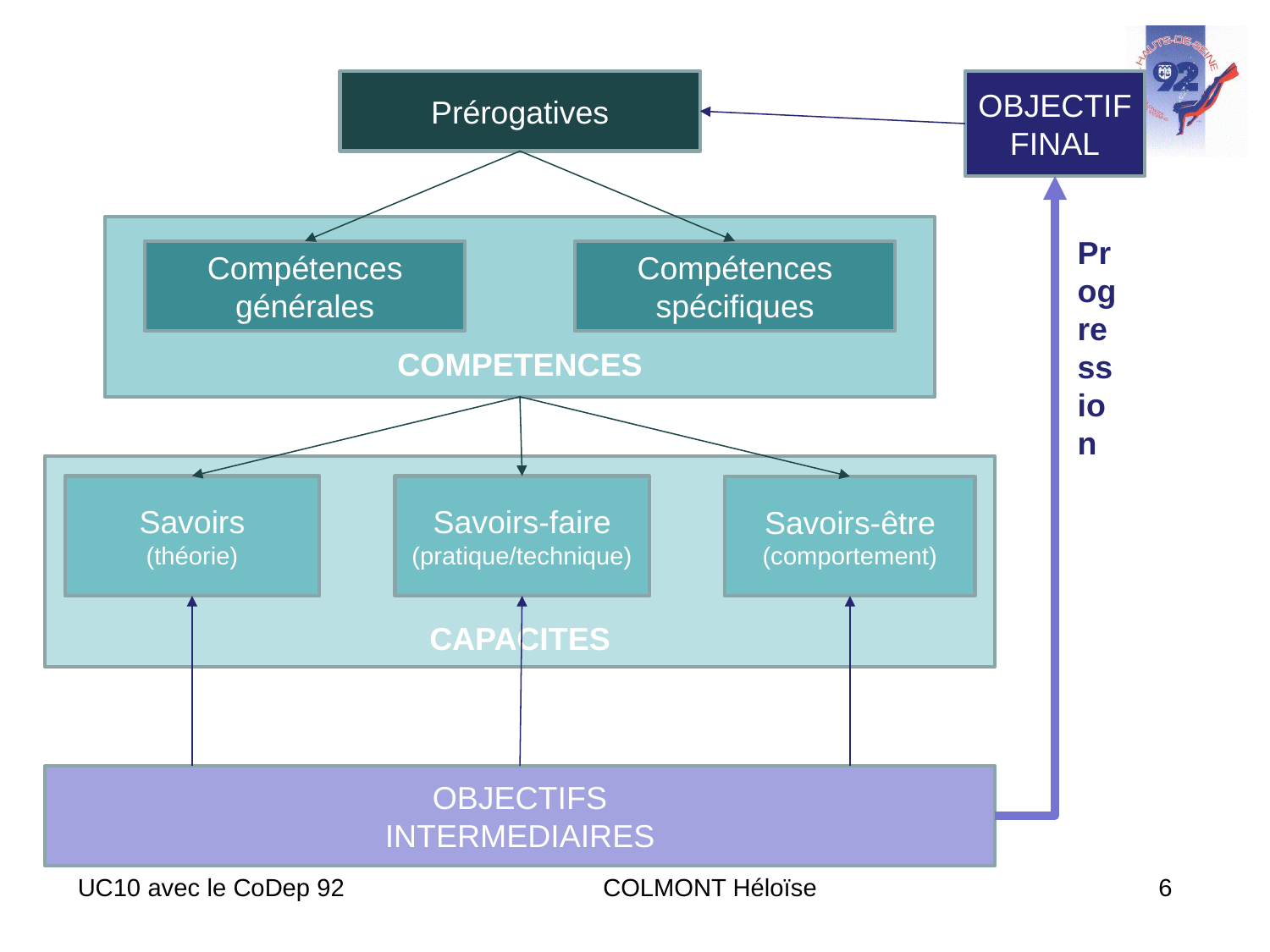

Prérogatives
OBJECTIF FINAL

COMPETENCES
Progression
Compétences générales
Compétences spécifiques

CAPACITES
Savoirs
(théorie)
Savoirs-faire
(pratique/technique)
Savoirs-être
(comportement)
OBJECTIFS
INTERMEDIAIRES
UC10 avec le CoDep 92
COLMONT Héloïse
6